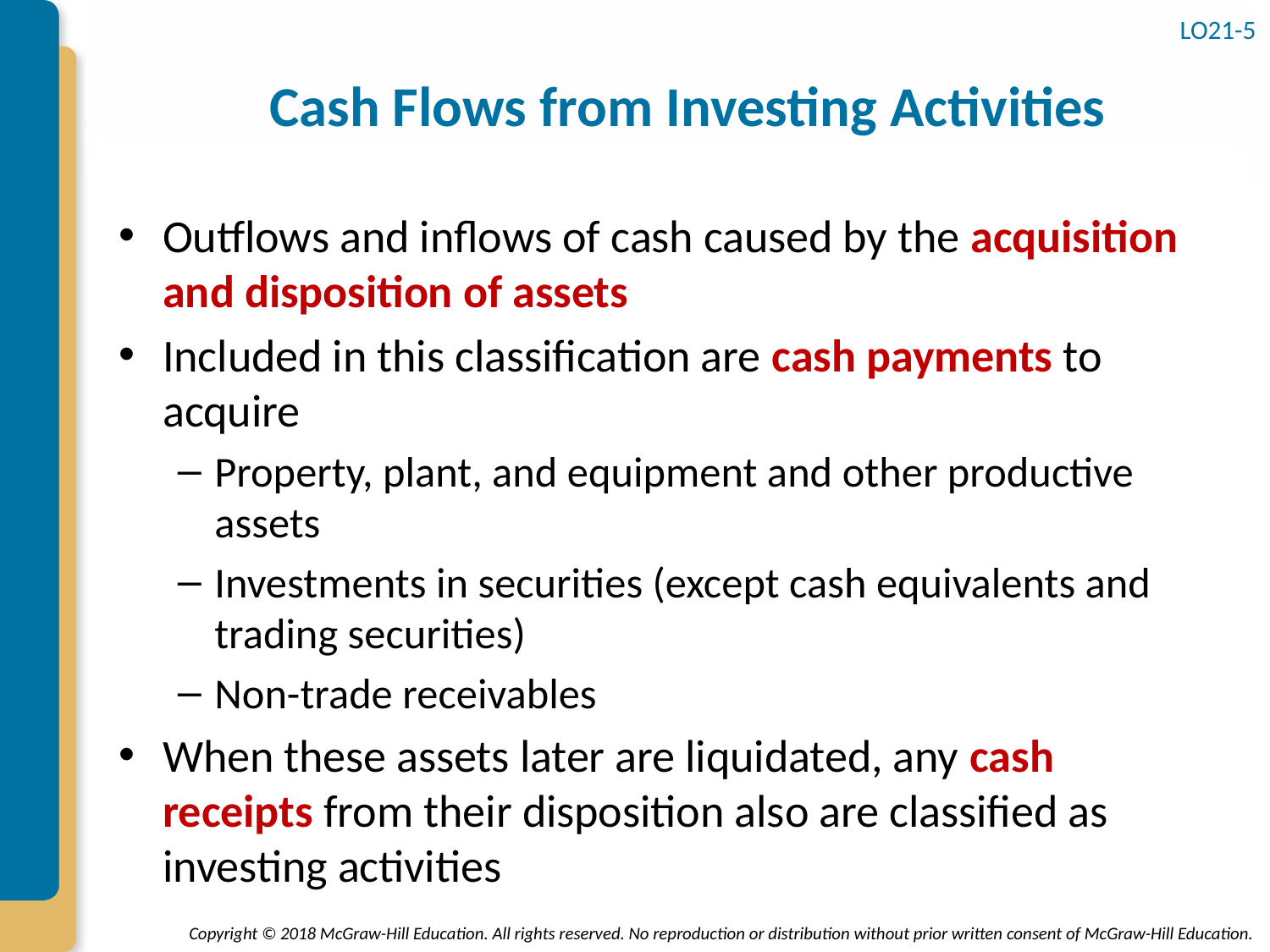

# Cash Flows from Investing Activities
LO21-5
Outflows and inflows of cash caused by the acquisition and disposition of assets
Included in this classification are cash payments to acquire
Property, plant, and equipment and other productive assets
Investments in securities (except cash equivalents and trading securities)
Non-trade receivables
When these assets later are liquidated, any cash receipts from their disposition also are classified as investing activities